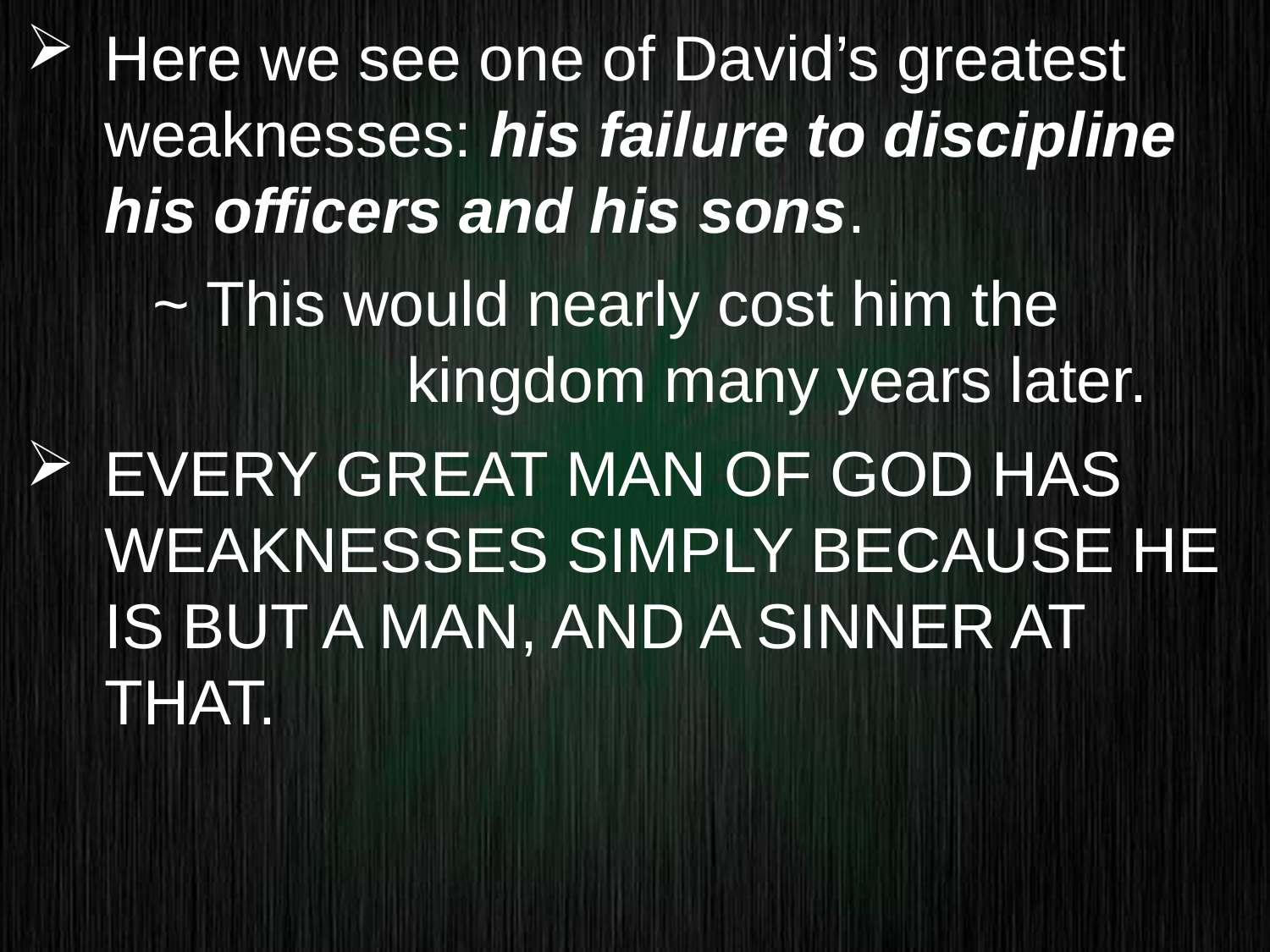

Here we see one of David’s greatest weaknesses: his failure to discipline his officers and his sons.
	~ This would nearly cost him the 				kingdom many years later.
EVERY GREAT MAN OF GOD HAS WEAKNESSES SIMPLY BECAUSE HE IS BUT A MAN, AND A SINNER AT THAT.